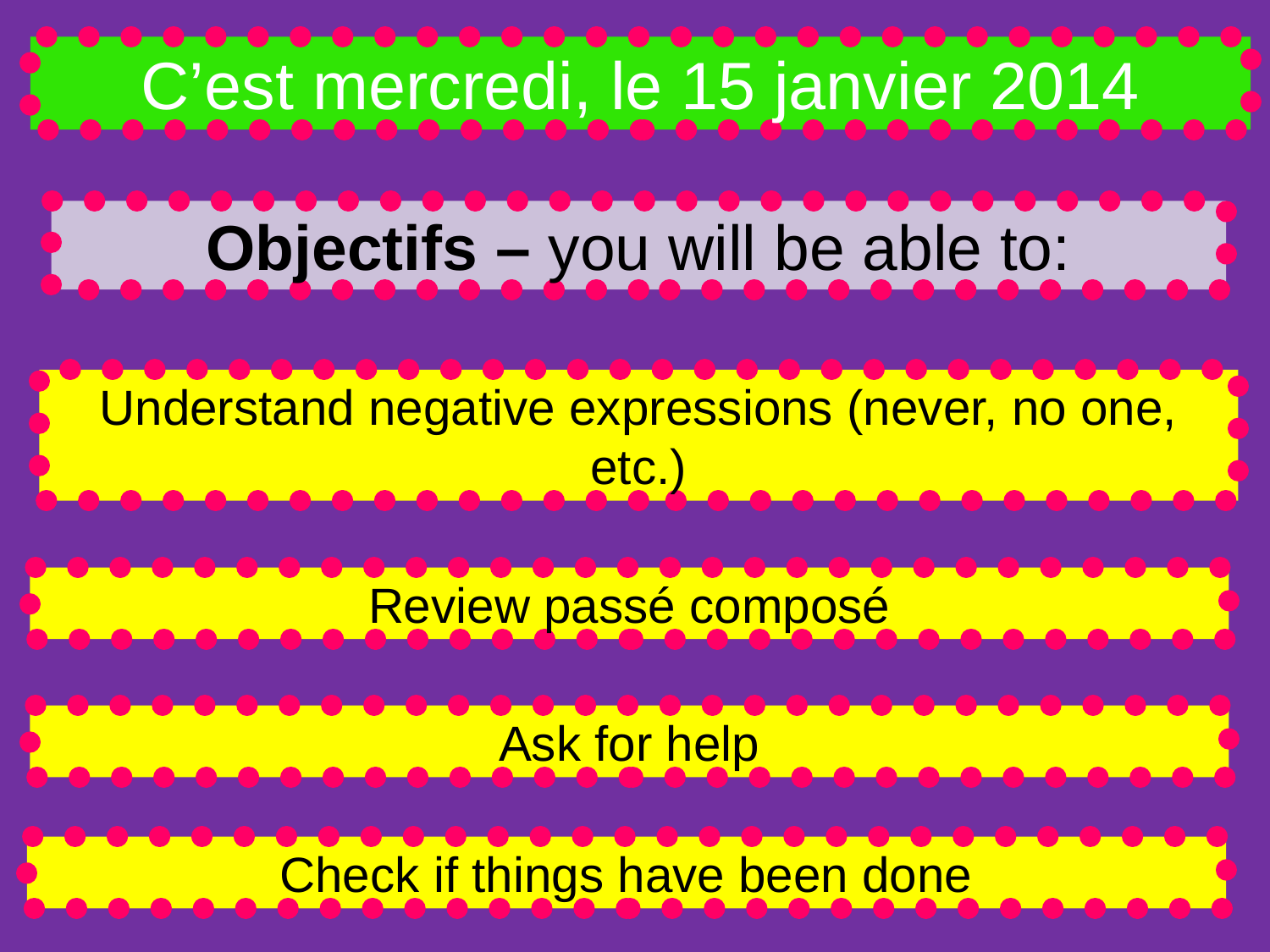

C’est mercredi, le 15 janvier 2014
Objectifs – you will be able to:
Understand negative expressions (never, no one, etc.)
Review passé composé
Ask for help
Check if things have been done